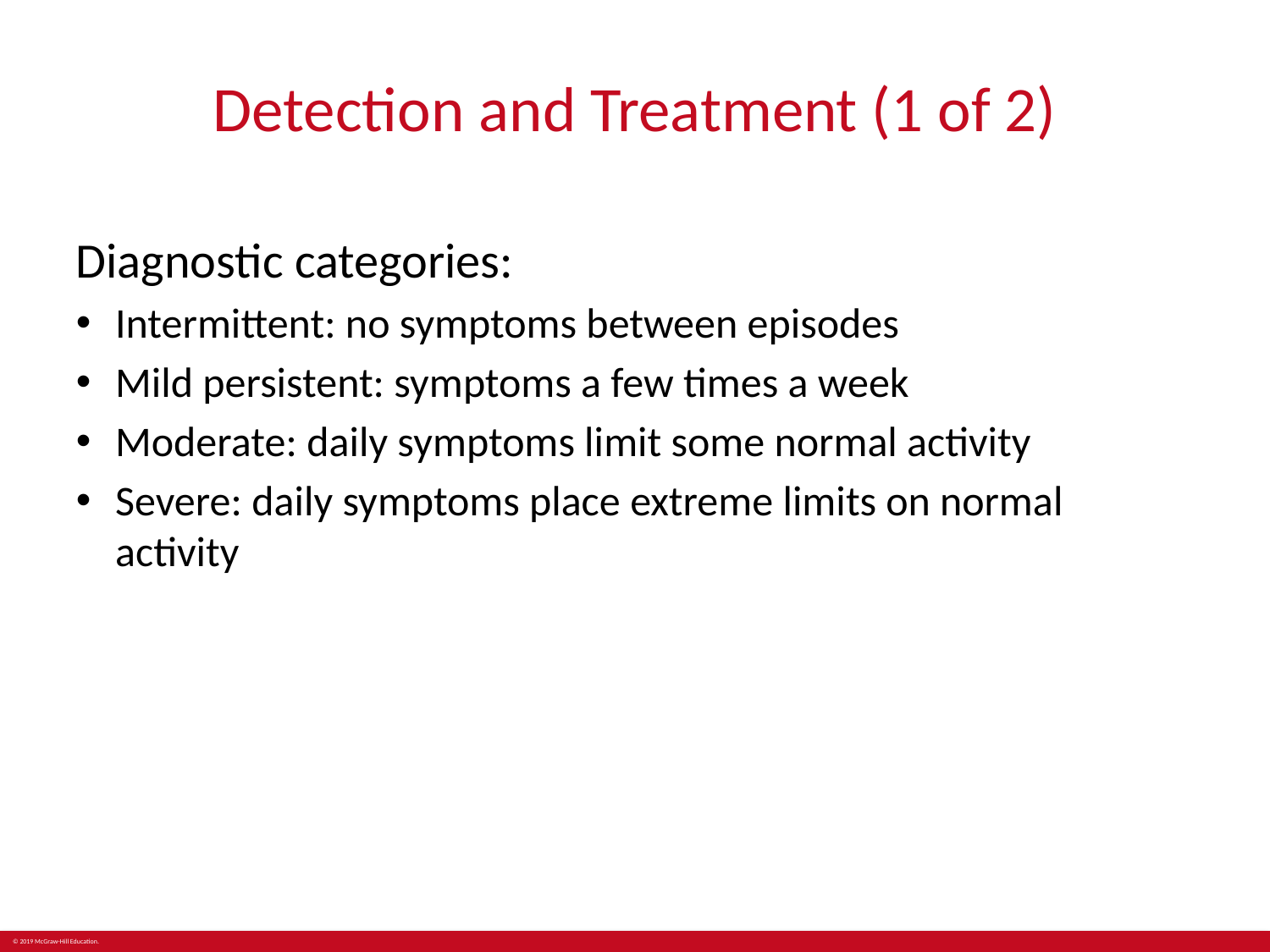

# Detection and Treatment (1 of 2)
Diagnostic categories:
Intermittent: no symptoms between episodes
Mild persistent: symptoms a few times a week
Moderate: daily symptoms limit some normal activity
Severe: daily symptoms place extreme limits on normal activity